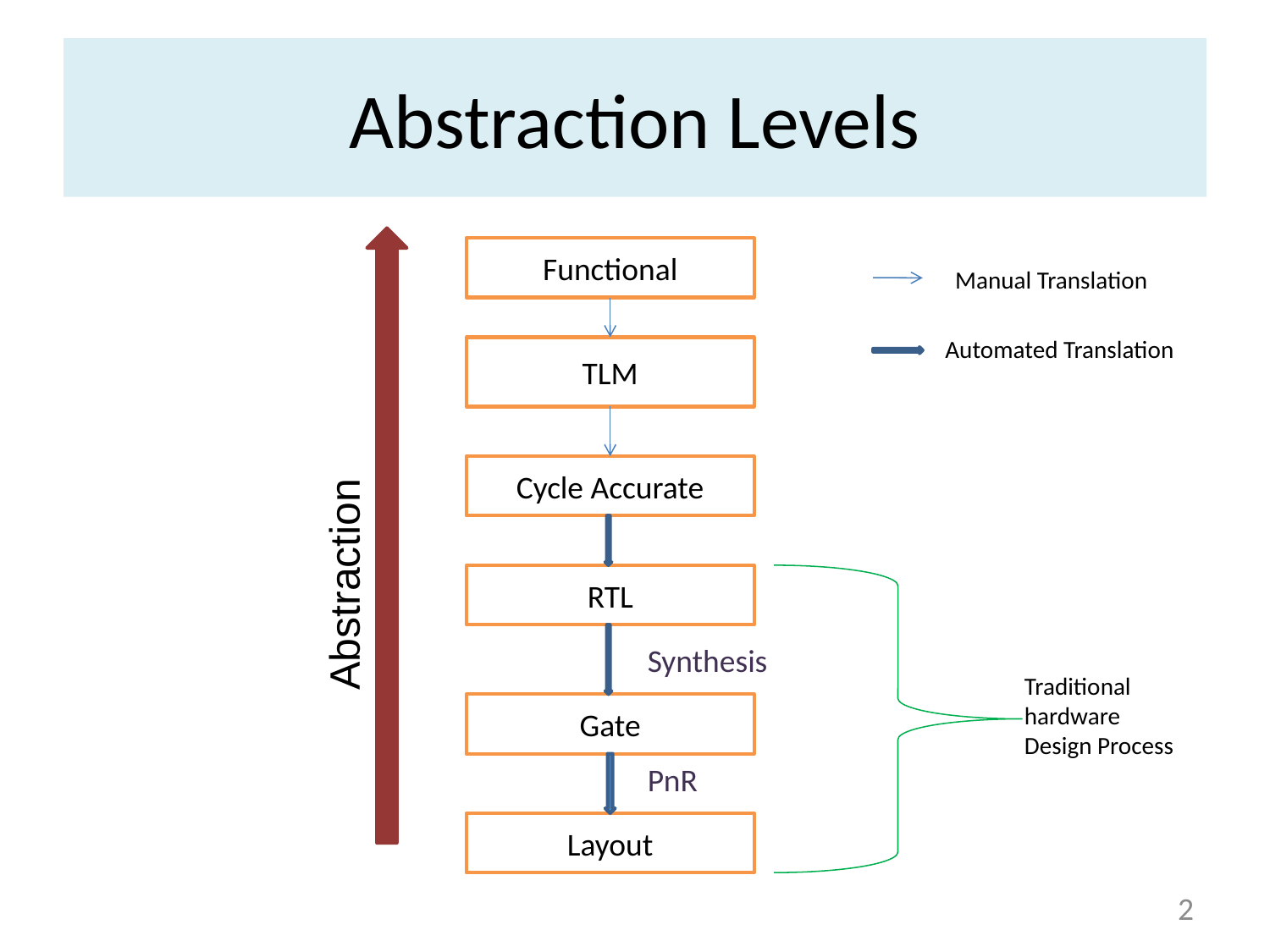

# Abstraction Levels

Functional
Manual Translation
Automated Translation
TLM

Cycle Accurate

       Abstraction
RTL

Synthesis
Traditional hardware Design Process
Gate

PnR
Layout
2